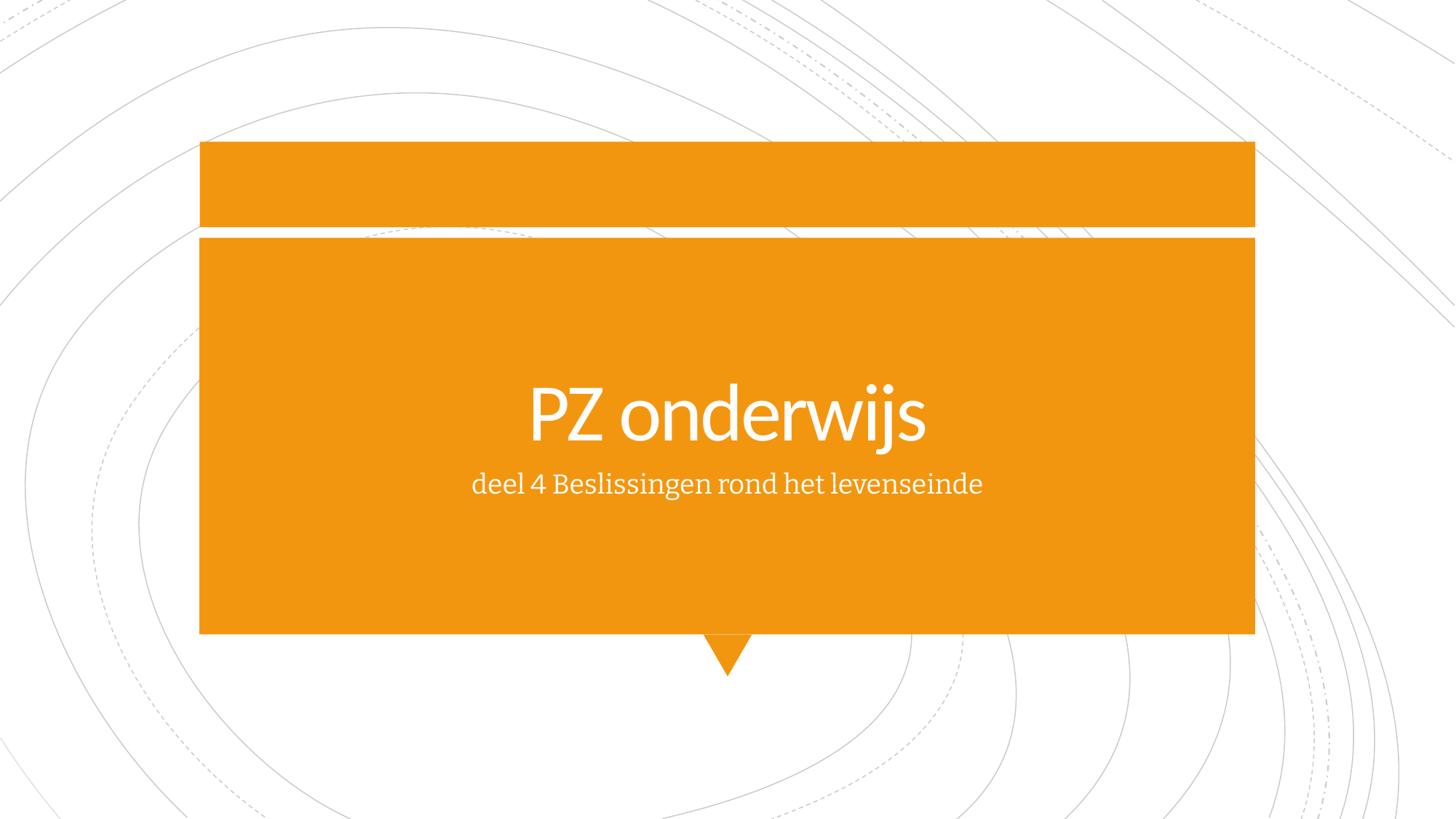

# PZ onderwijs
deel 4 Beslissingen rond het levenseinde